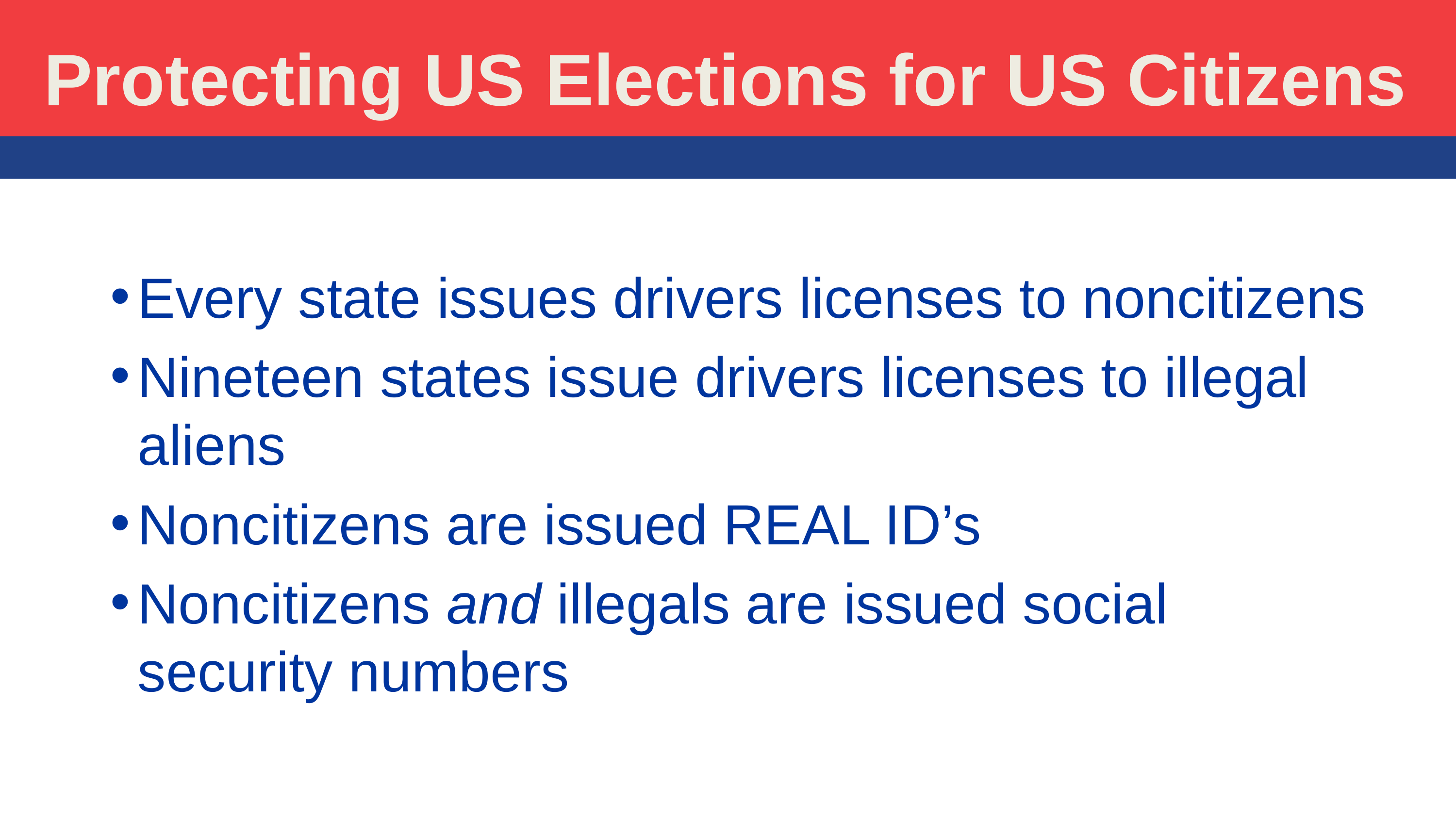

# Protecting US Elections for US Citizens

Every state issues drivers licenses to noncitizens
Nineteen states issue drivers licenses to illegal aliens
Noncitizens are issued REAL ID’s
Noncitizens and illegals are issued social security numbers